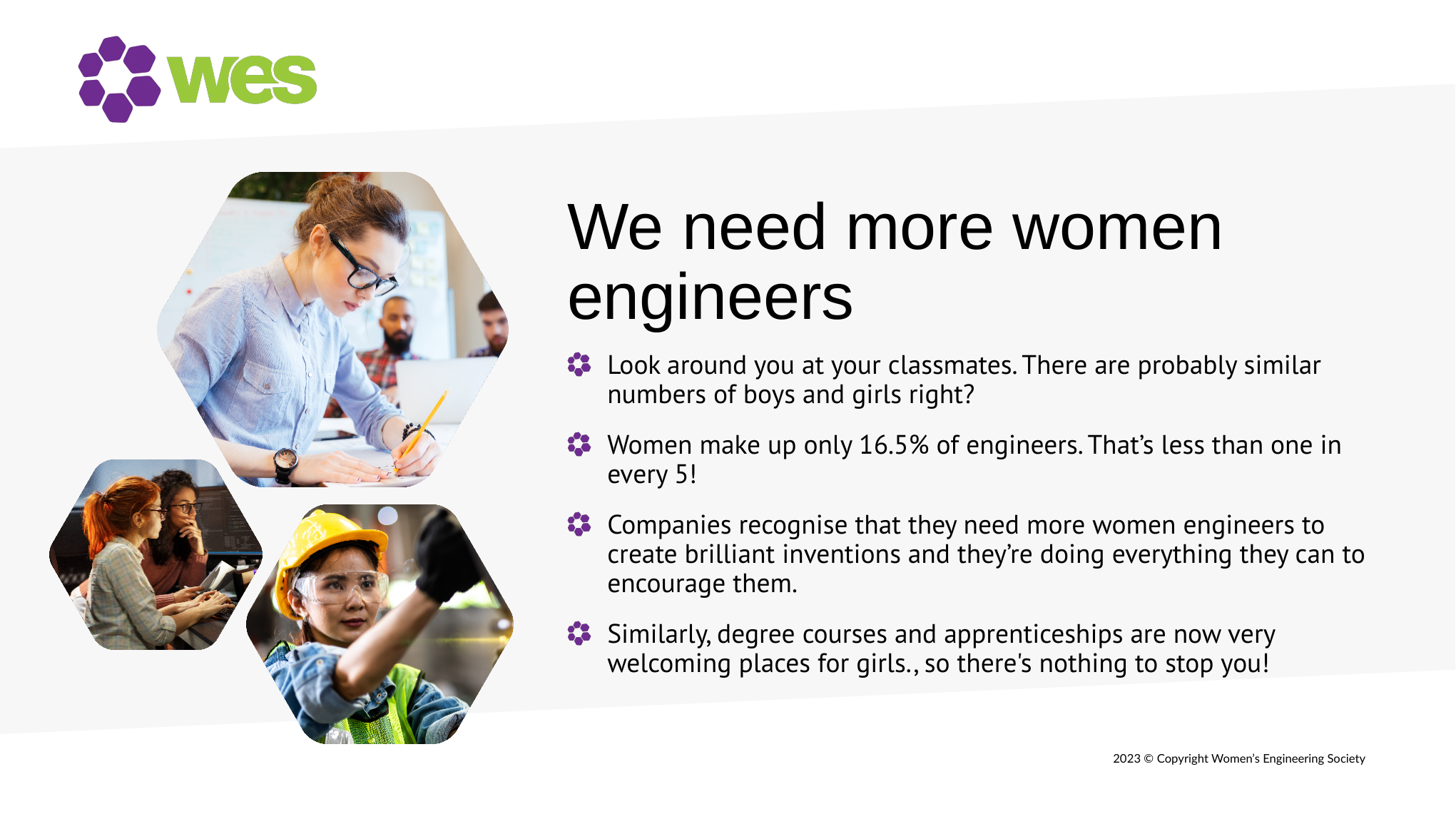

# We need more women engineers
Look around you at your classmates. There are probably similar numbers of boys and girls right?
Women make up only 16.5% of engineers. That’s less than one in every 5!
Companies recognise that they need more women engineers to create brilliant inventions and they’re doing everything they can to encourage them.
Similarly, degree courses and apprenticeships are now very welcoming places for girls., so there's nothing to stop you!